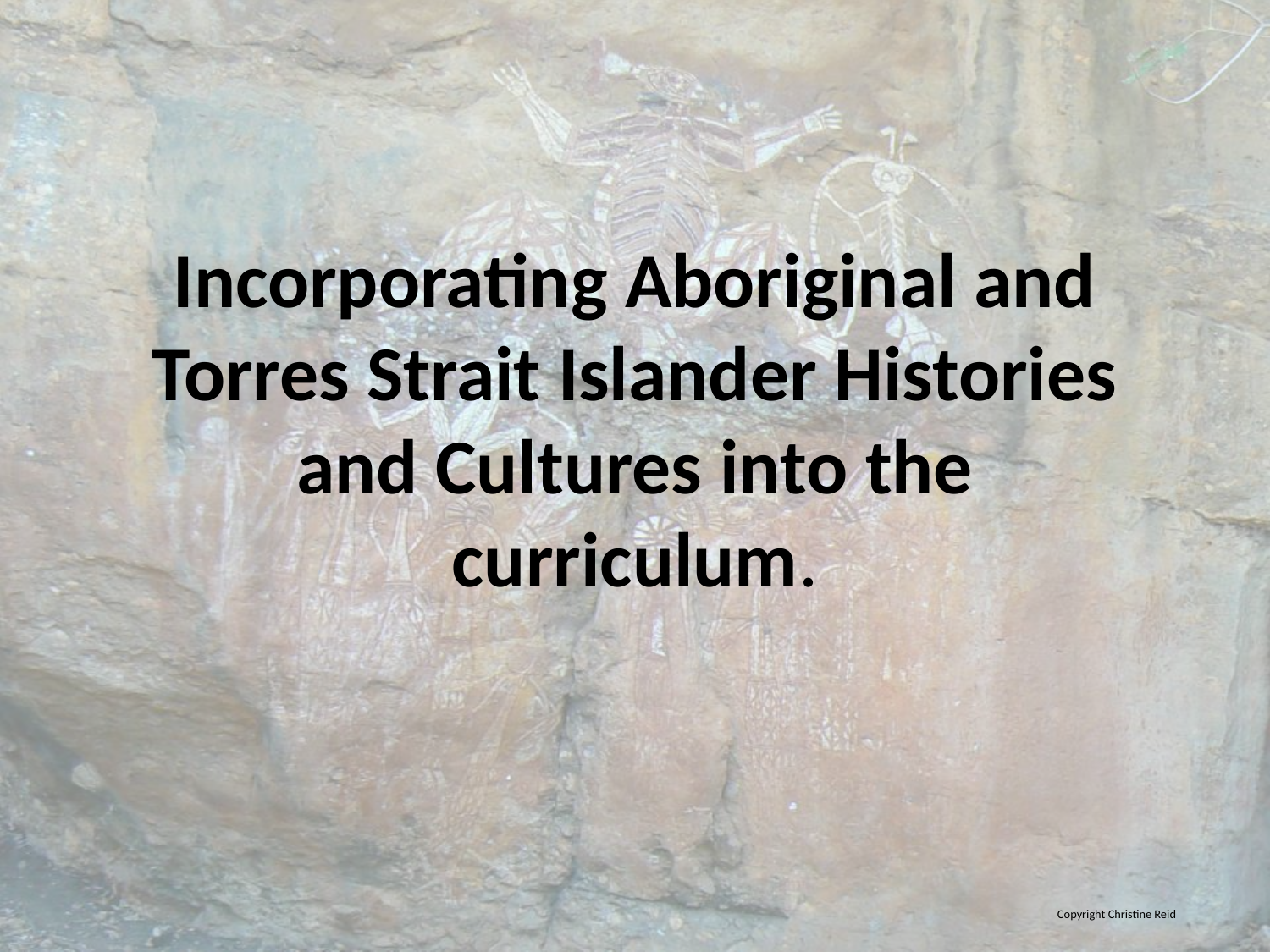

# Incorporating Aboriginal and Torres Strait Islander Histories and Cultures into the curriculum.
Copyright Christine Reid